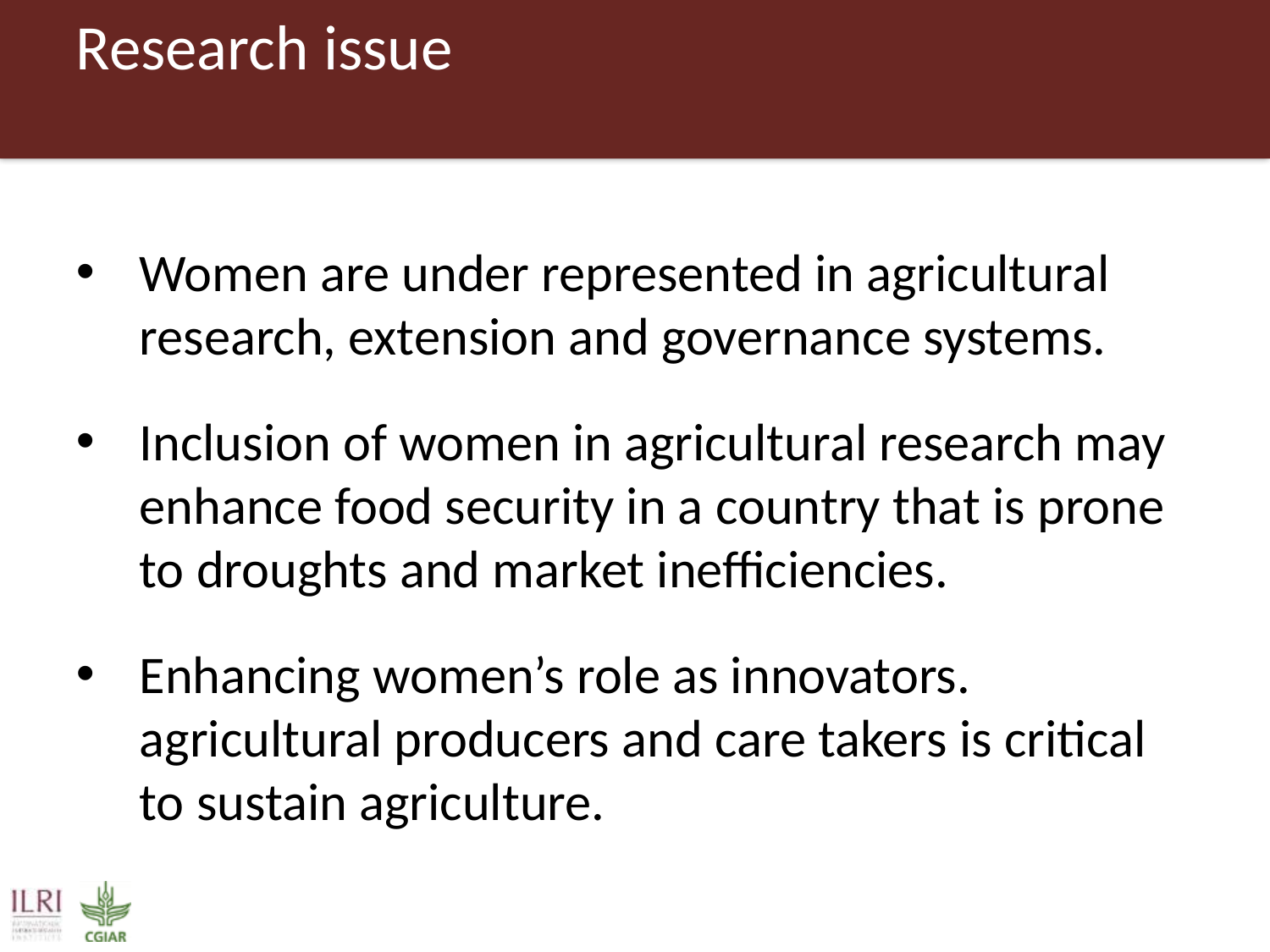

# Research issue
Women are under represented in agricultural research, extension and governance systems.
Inclusion of women in agricultural research may  enhance food security in a country that is prone to droughts and market inefficiencies.
Enhancing women’s role as innovators. agricultural producers and care takers is critical to sustain agriculture.